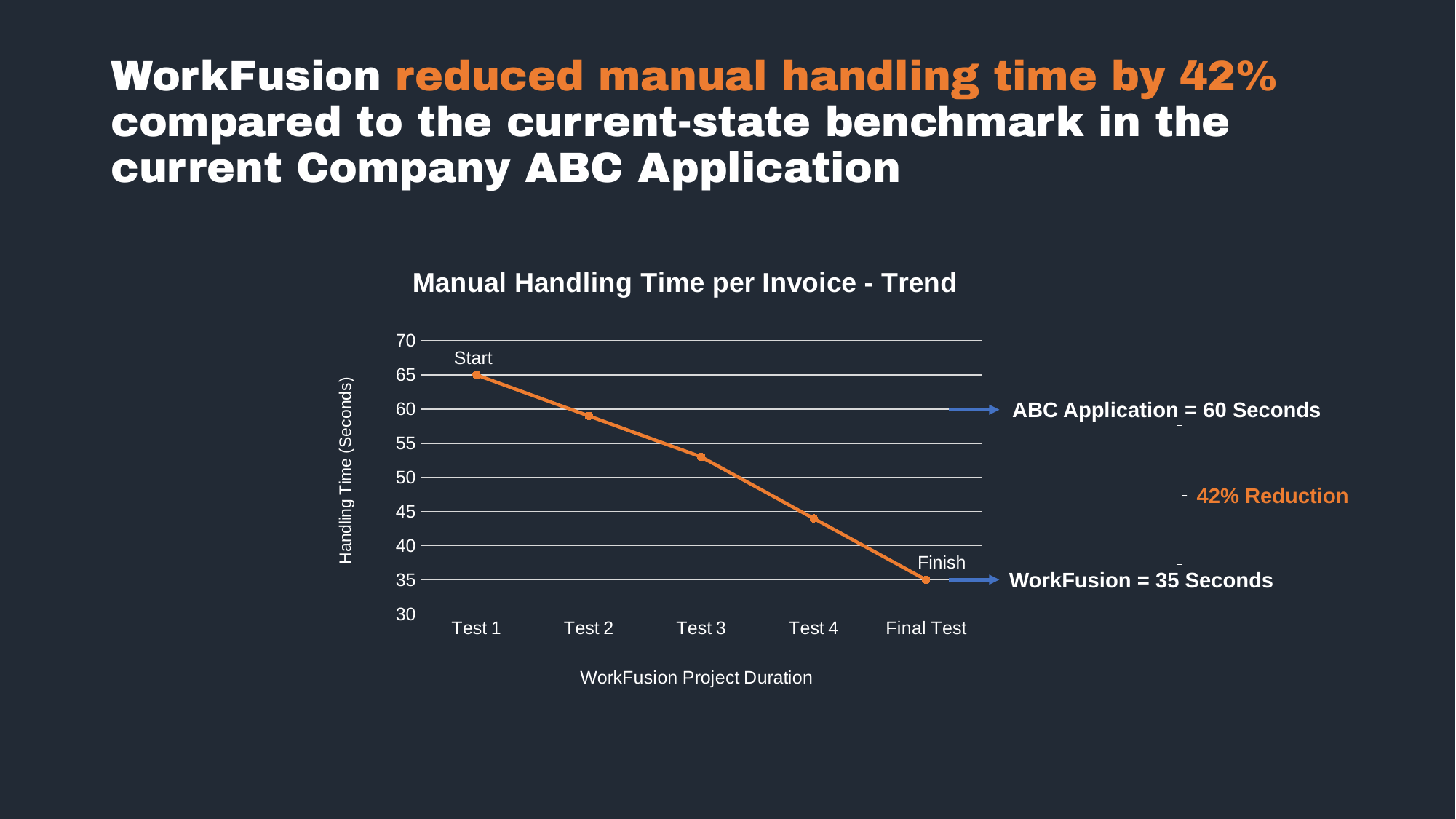

# WorkFusion reduced manual handling time by 42% compared to the current-state benchmark in the current Company ABC Application

### Chart: Manual Handling Time per Invoice - Trend

| Category |  |
|---|---|
| Test 1 | 65.0 |
| Test 2 | 59.0 |
| Test 3 | 53.0 |
| Test 4 | 44.0 |
| Final Test | 35.0 |
Start
ABC Application = 60 Seconds

42% Reduction
Finish
WorkFusion = 35 Seconds